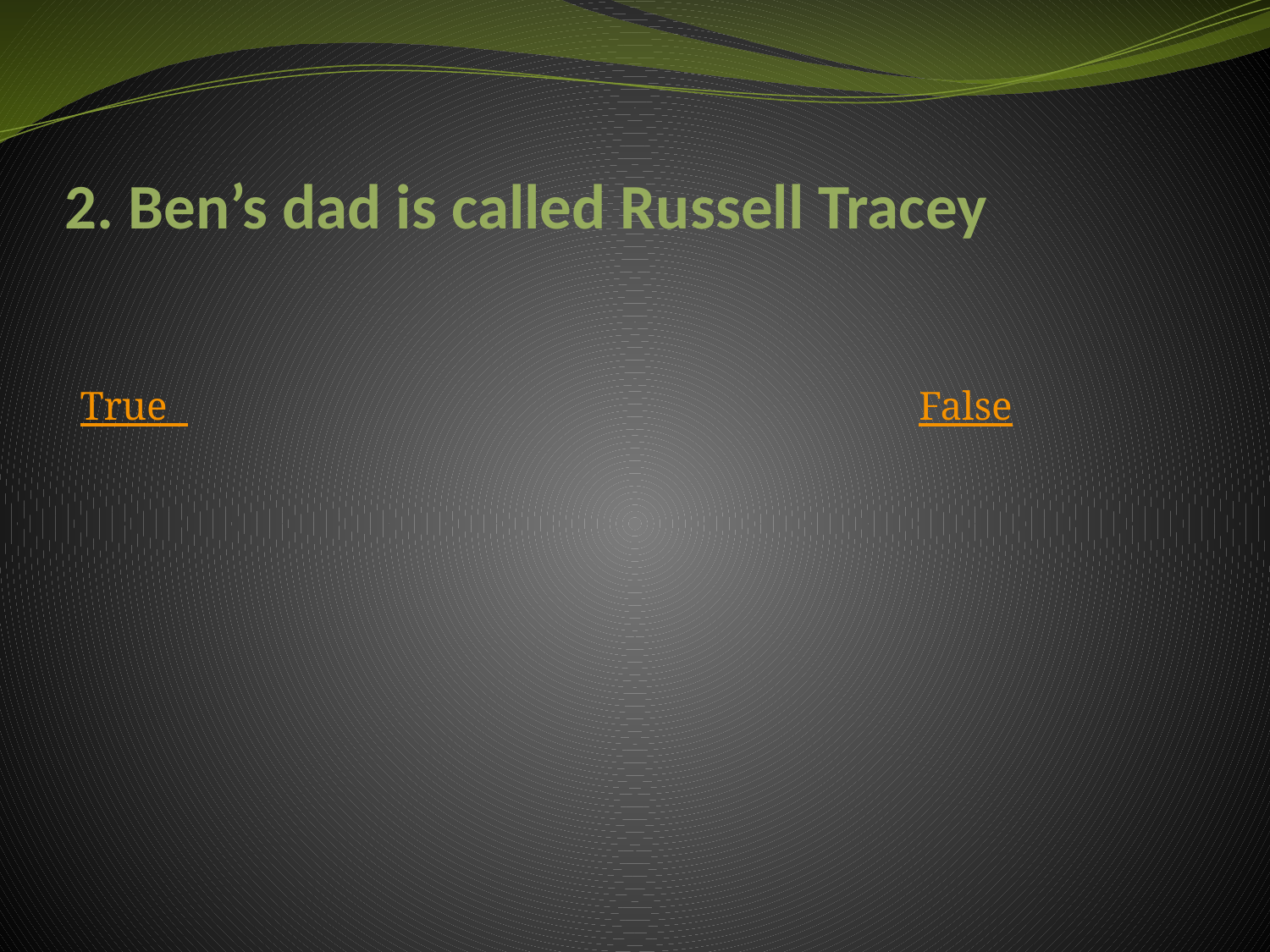

# 2. Ben’s dad is called Russell Tracey
True                                                                          False